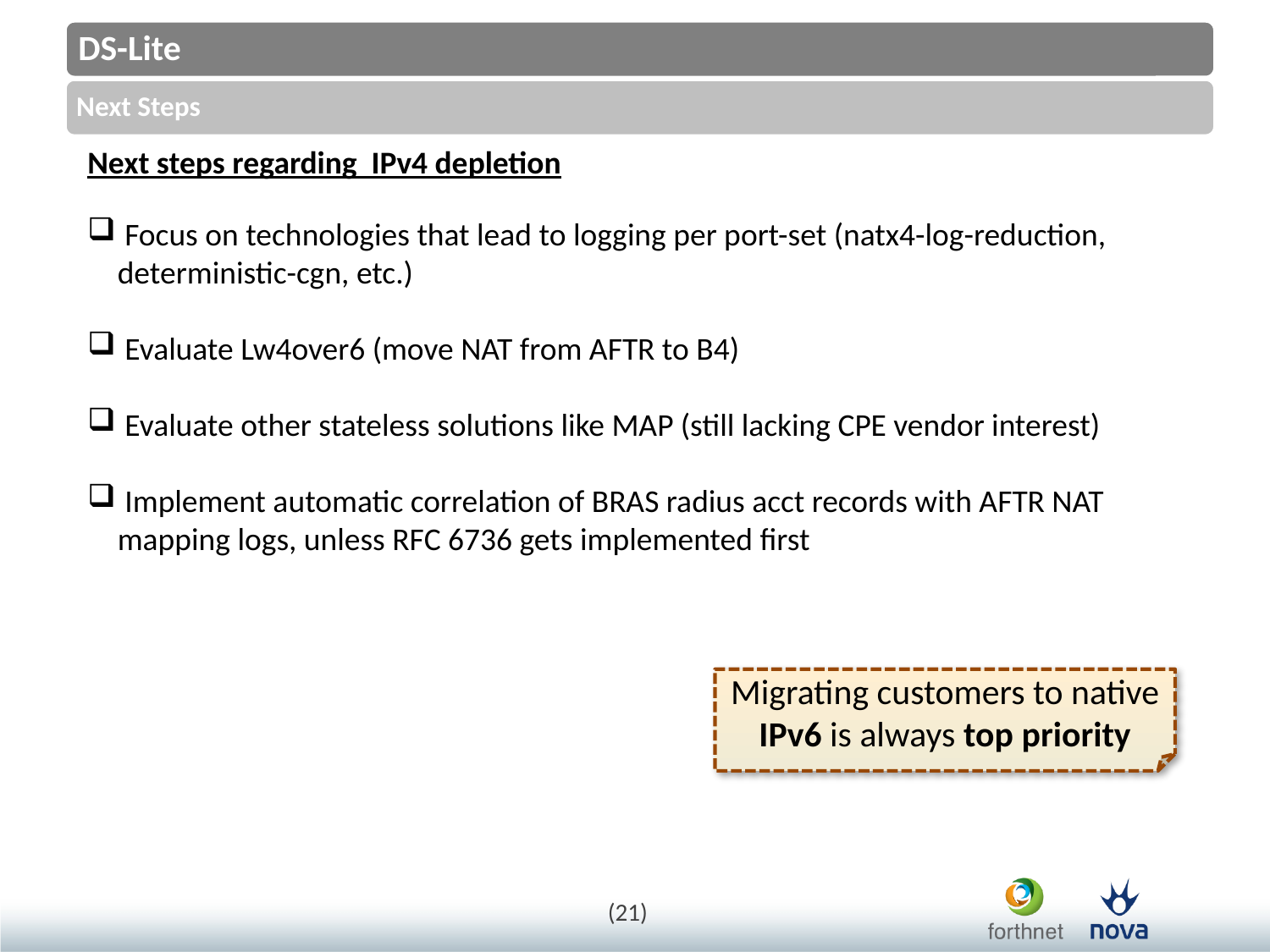

DS-Lite
Next Steps
Next steps regarding  IPv4 depletion

 Focus on technologies that lead to logging per port-set (natx4-log-reduction, deterministic-cgn, etc.)

 Evaluate Lw4over6 (move NAT from AFTR to B4)

 Evaluate other stateless solutions like MAP (still lacking CPE vendor interest)

 Implement automatic correlation of BRAS radius acct records with AFTR NAT mapping logs, unless RFC 6736 gets implemented first

Migrating customers to native IPv6 is always top priority
(21)